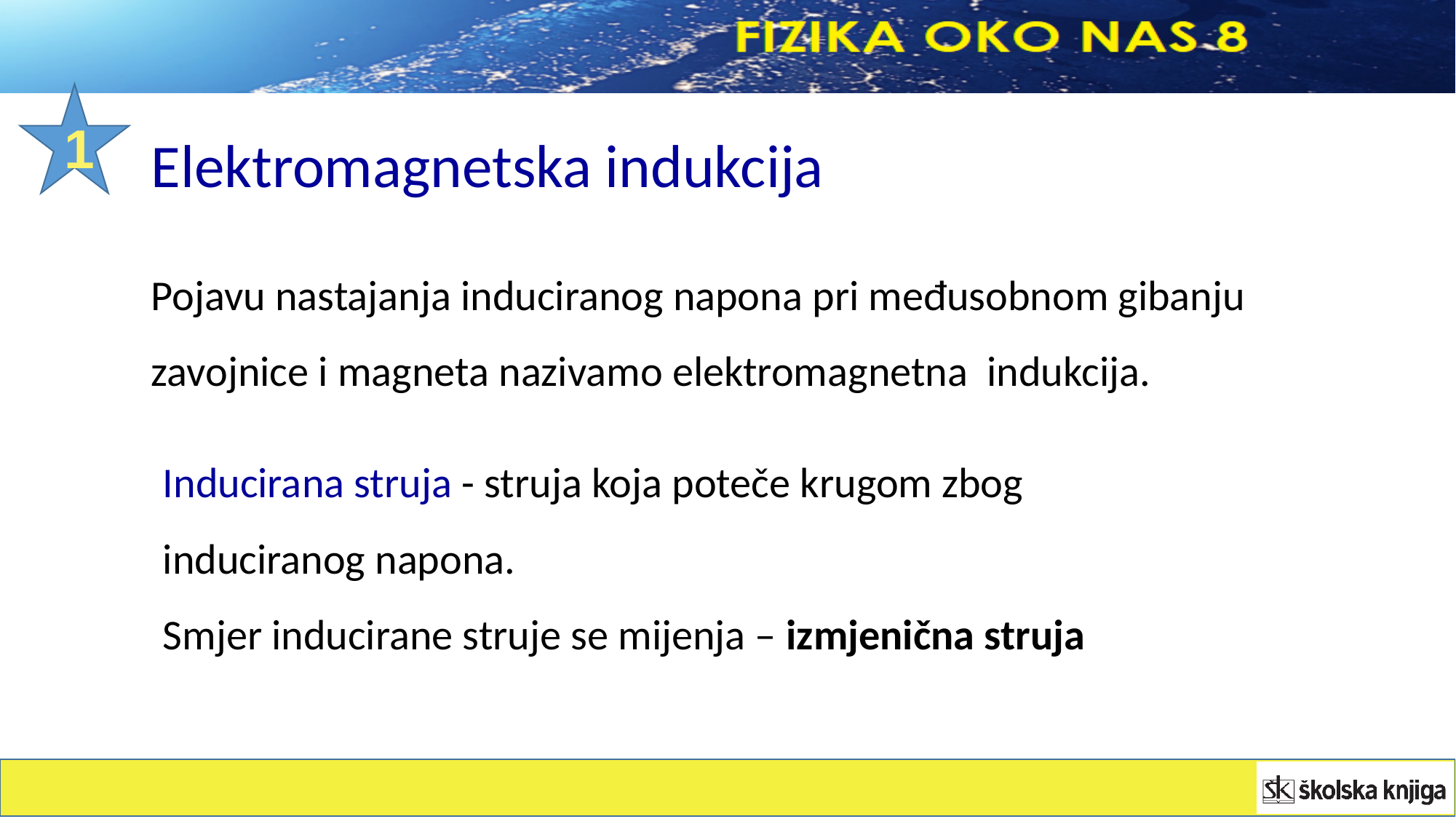

1
# Elektromagnetska indukcija

Pojavu nastajanja induciranog napona pri međusobnom gibanju zavojnice i magneta nazivamo elektromagnetna  indukcija.
Inducirana struja - struja koja poteče krugom zbog induciranog napona.
Smjer inducirane struje se mijenja – izmjenična struja